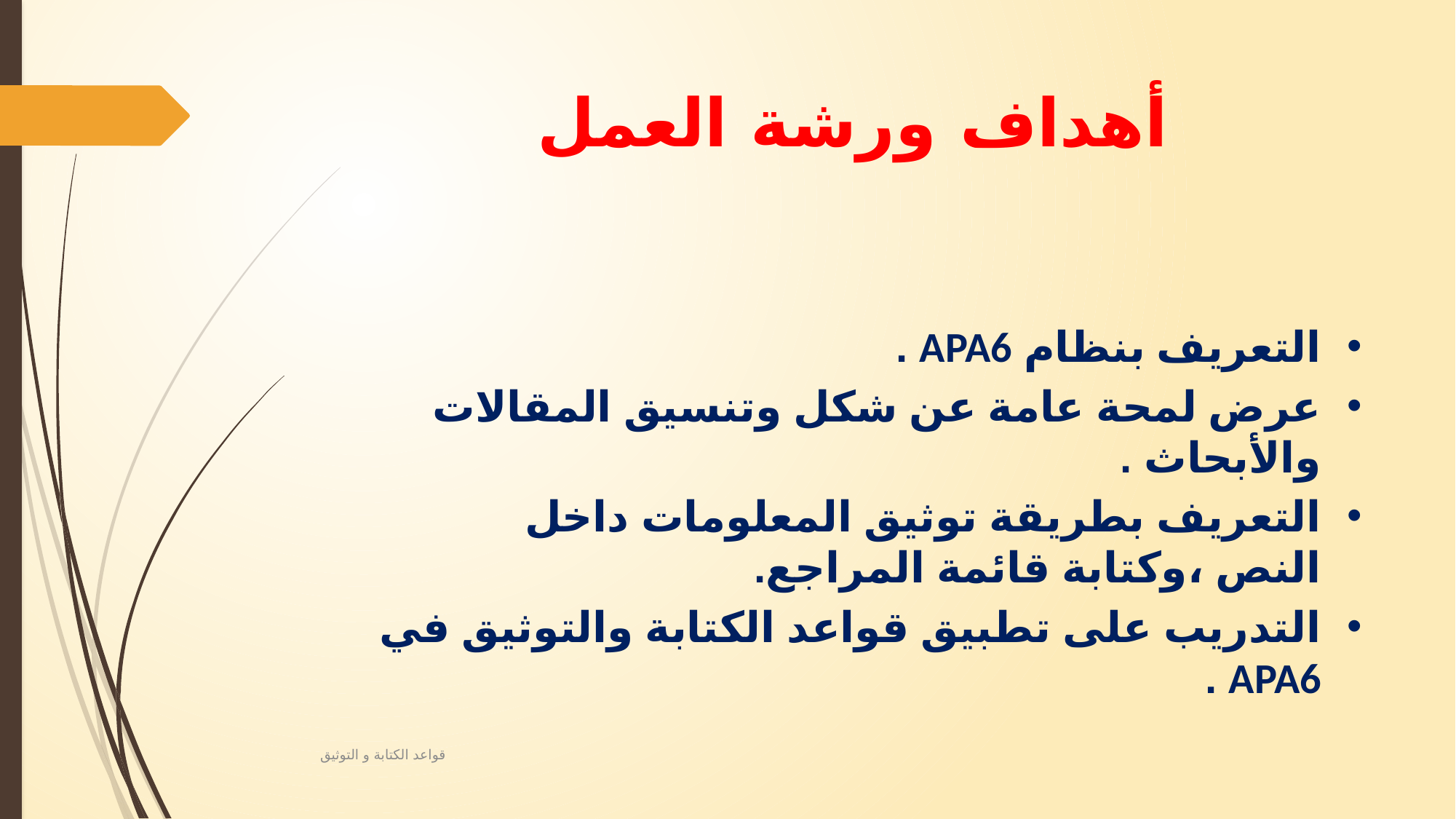

# أهداف ورشة العمل

التعريف بنظام APA6 .
عرض لمحة عامة عن شكل وتنسيق المقالات والأبحاث .
التعريف بطريقة توثيق المعلومات داخل النص ،وكتابة قائمة المراجع.
التدريب على تطبيق قواعد الكتابة والتوثيق في APA6 .

قواعد الكتابة و التوثيق